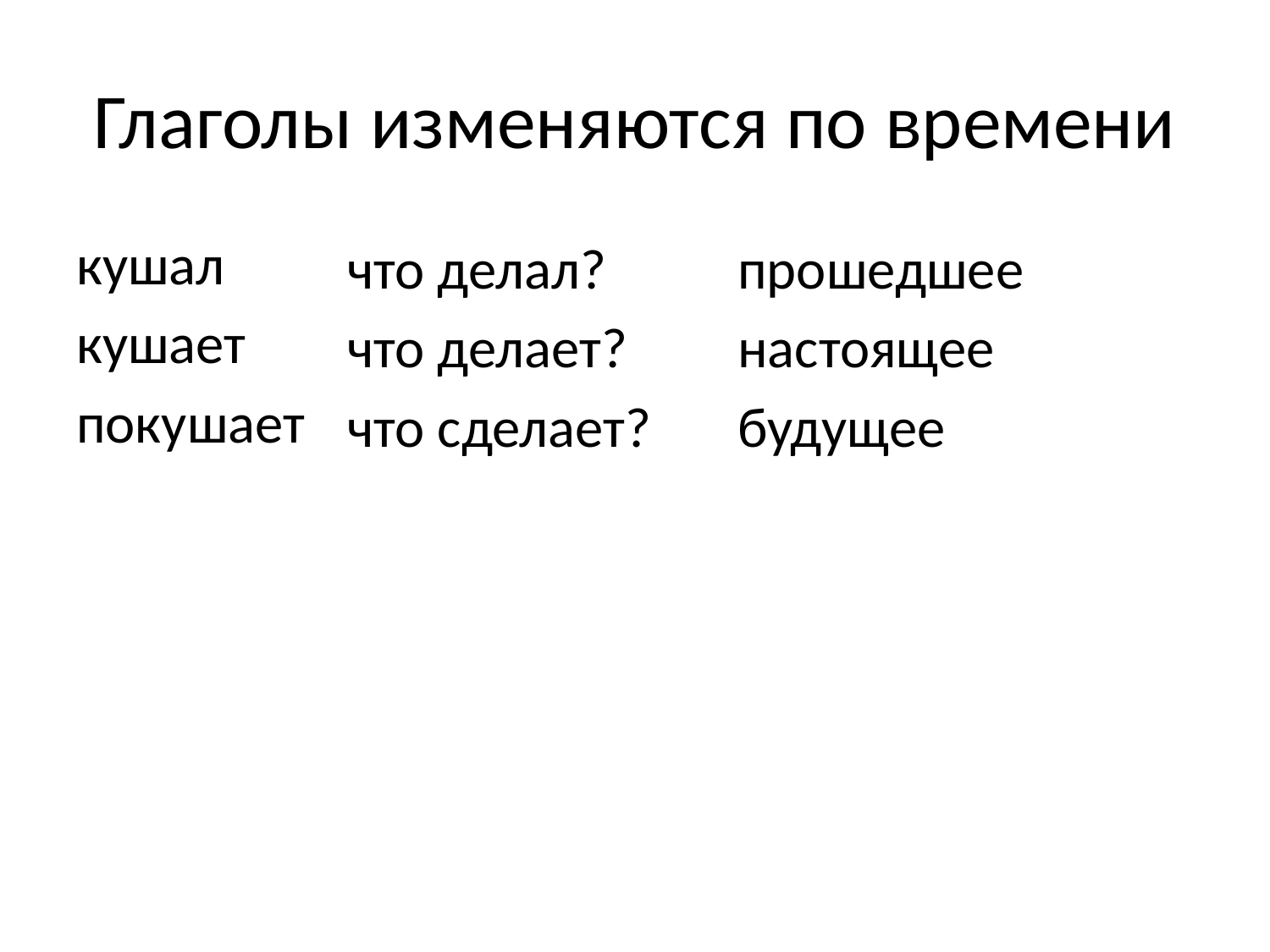

# Глаголы изменяются по времени
кушал
кушает
покушает
что делал?
что делает?
что сделает?
прошедшее
настоящее
будущее